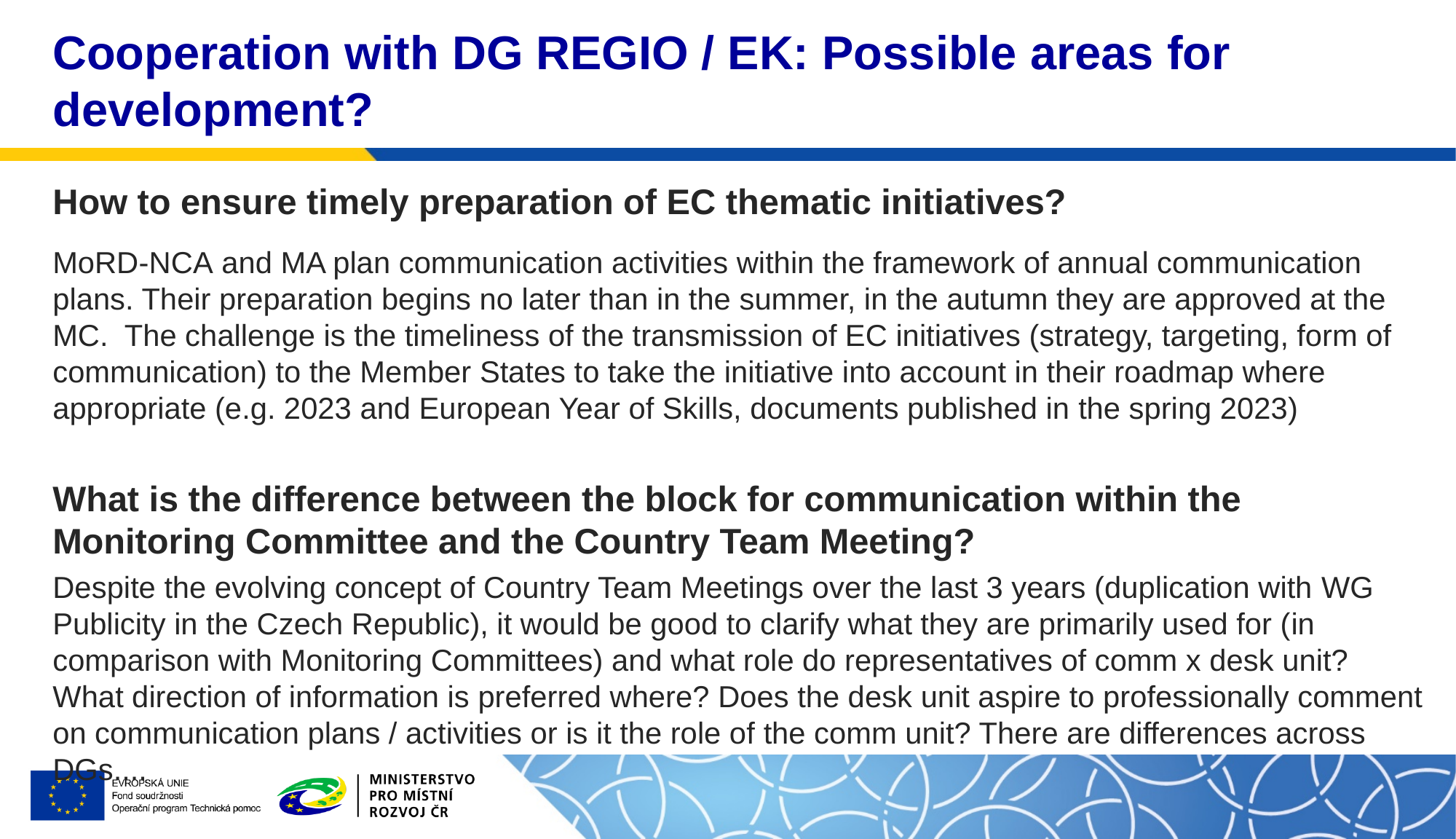

# Cooperation with DG REGIO / EK: Possible areas for development?

How to ensure timely preparation of EC thematic initiatives?
MoRD-NCA and MA plan communication activities within the framework of annual communication plans. Their preparation begins no later than in the summer, in the autumn they are approved at the MC.  The challenge is the timeliness of the transmission of EC initiatives (strategy, targeting, form of communication) to the Member States to take the initiative into account in their roadmap where appropriate (e.g. 2023 and European Year of Skills, documents published in the spring 2023)

What is the difference between the block for communication within the Monitoring Committee and the Country Team Meeting?
Despite the evolving concept of Country Team Meetings over the last 3 years (duplication with WG Publicity in the Czech Republic), it would be good to clarify what they are primarily used for (in comparison with Monitoring Committees) and what role do representatives of comm x desk unit? What direction of information is preferred where? Does the desk unit aspire to professionally comment on communication plans / activities or is it the role of the comm unit? There are differences across DGs....